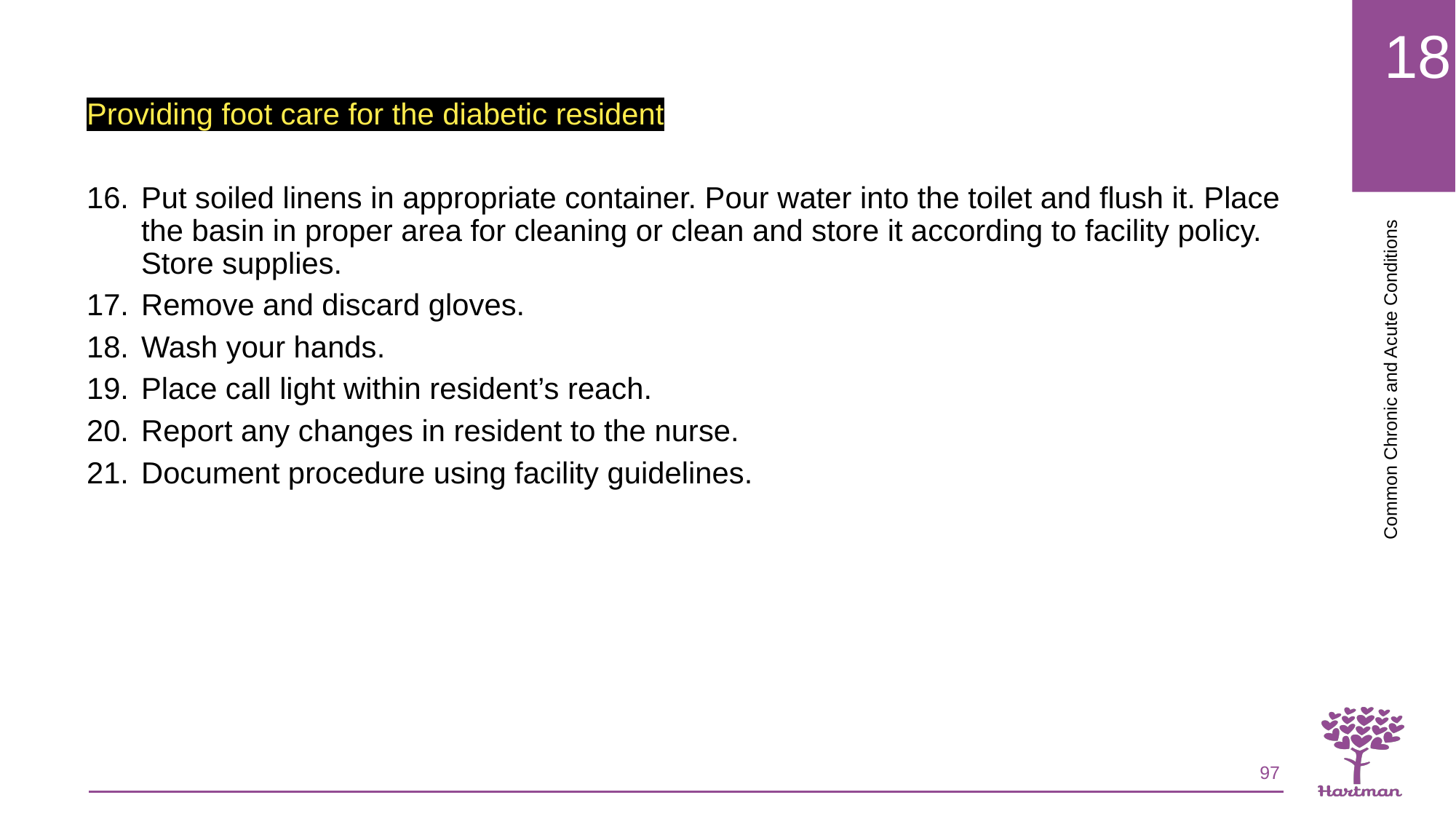

Providing foot care for the diabetic resident

Put soiled linens in appropriate container. Pour water into the toilet and flush it. Place the basin in proper area for cleaning or clean and store it according to facility policy. Store supplies.
Remove and discard gloves.
Wash your hands.
Place call light within resident’s reach.
Report any changes in resident to the nurse.
Document procedure using facility guidelines.

97